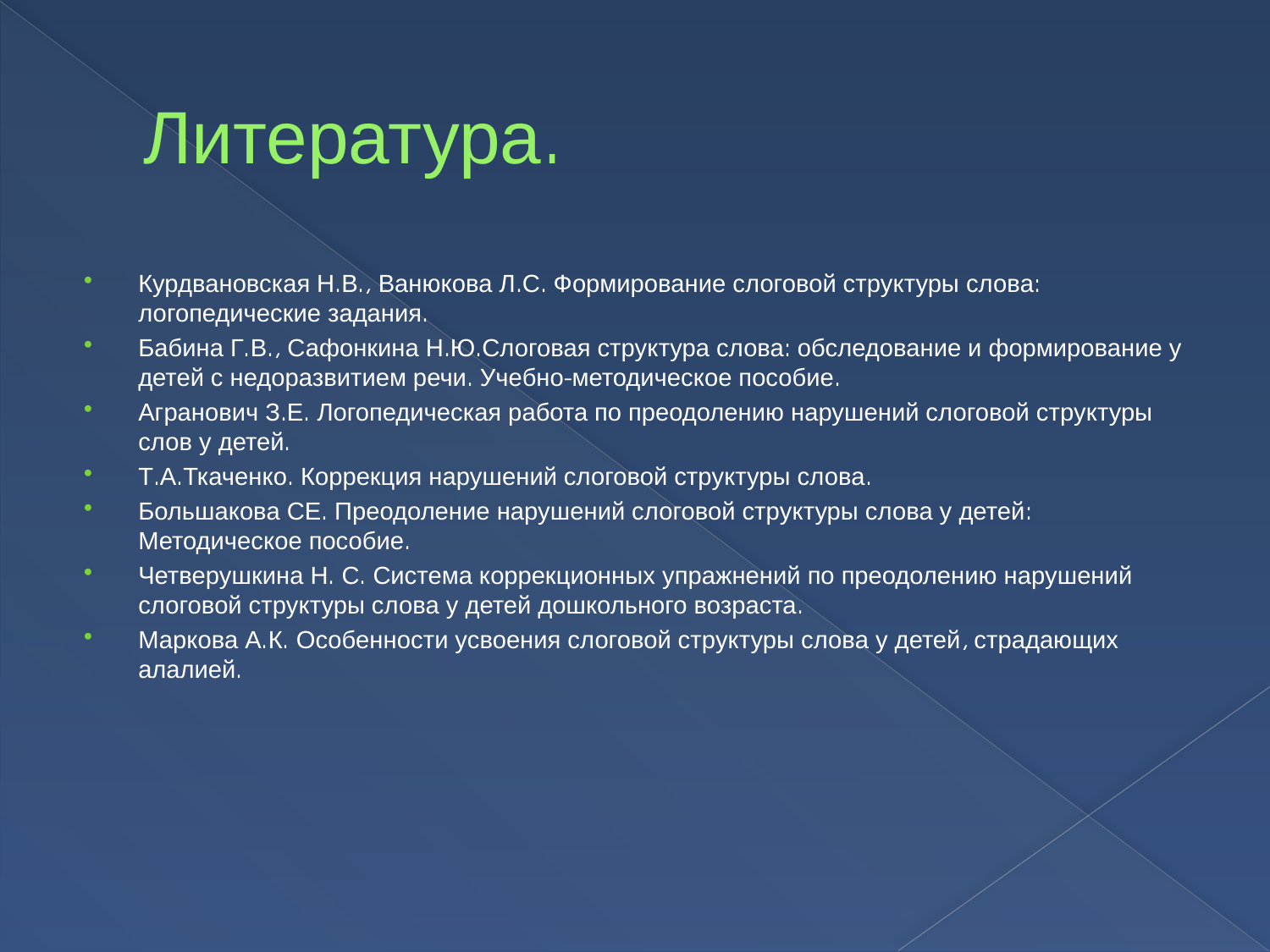

# Литература.
Курдвановская Н.В., Ванюкова Л.С. Формирование слоговой структуры слова: логопедические задания.
Бабина Г.В., Сафонкина Н.Ю.Слоговая структура слова: обследование и формирование у детей с недоразвитием речи. Учебно-методическое пособие.
Агранович З.Е. Логопедическая работа по преодолению нарушений слоговой структуры слов у детей.
Т.А.Ткаченко. Коррекция нарушений слоговой структуры слова.
Большакова СЕ. Преодоление нарушений слоговой структуры слова у детей:  Методическое пособие.
Четверушкина Н. С. Система коррекционных упражнений по преодолению нарушений слоговой структуры слова у детей дошкольного возраста.
Маркова А.К. Особенности усвоения слоговой структуры слова у детей, страдающих алалией.